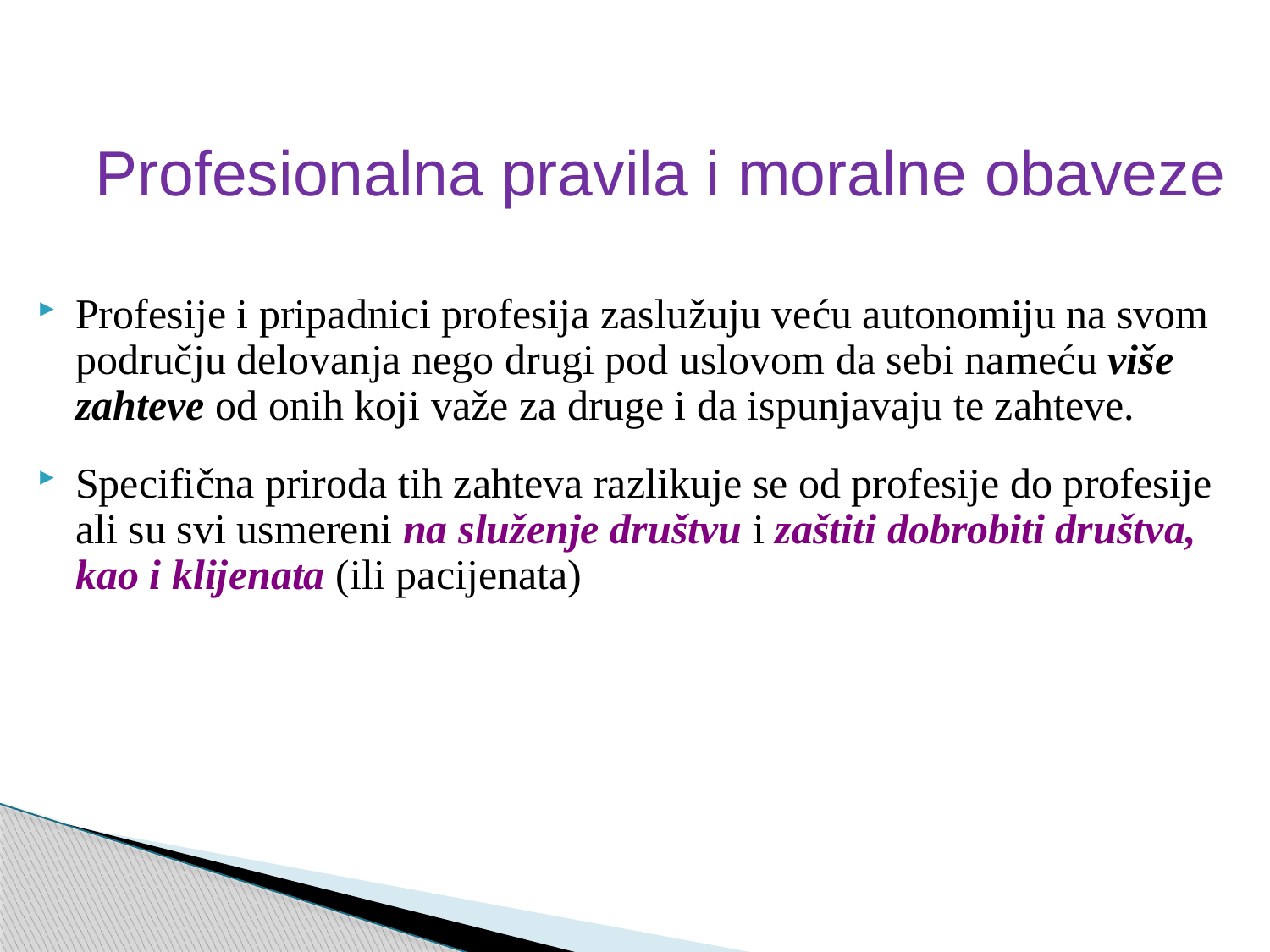

Profesionalna pravila i moralne obaveze
Profesije i pripadnici profesija zaslužuju veću autonomiju na svom području delovanja nego drugi pod uslovom da sebi nameću više zahteve od onih koji važe za druge i da ispunjavaju te zahteve.
Specifična priroda tih zahteva razlikuje se od profesije do profesije ali su svi usmereni na služenje društvu i zaštiti dobrobiti društva, kao i klijenata (ili pacijenata)